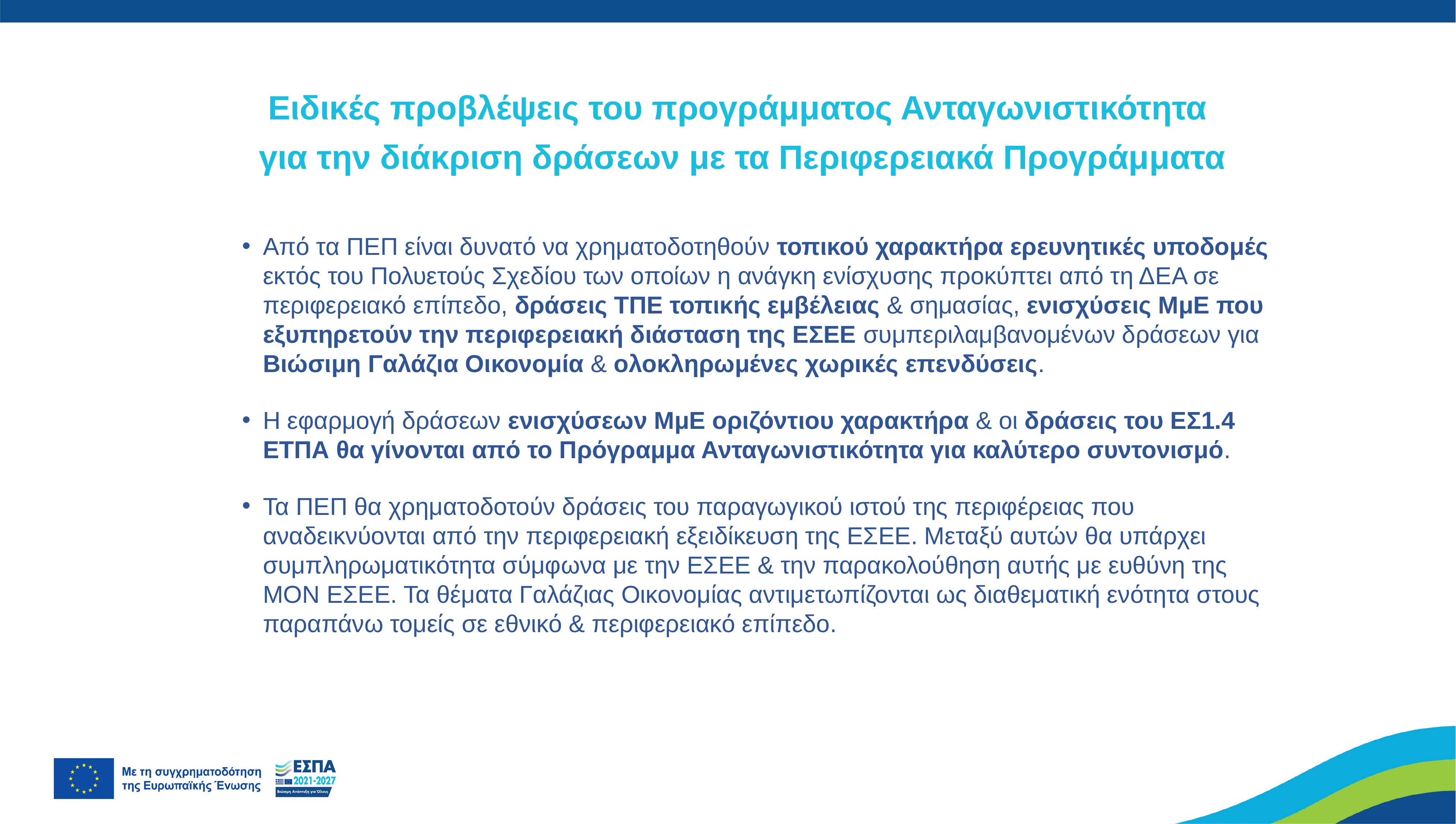

Ειδικές προβλέψεις του προγράμματος Ανταγωνιστικότητα
για την διάκριση δράσεων με τα Περιφερειακά Προγράμματα
Από τα ΠΕΠ είναι δυνατό να χρηματοδοτηθούν τοπικού χαρακτήρα ερευνητικές υποδομές εκτός του Πολυετούς Σχεδίου των οποίων η ανάγκη ενίσχυσης προκύπτει από τη ΔΕΑ σε περιφερειακό επίπεδο, δράσεις ΤΠΕ τοπικής εμβέλειας & σημασίας, ενισχύσεις ΜμΕ που εξυπηρετούν την περιφερειακή διάσταση της ΕΣΕΕ συμπεριλαμβανομένων δράσεων για Βιώσιμη Γαλάζια Οικονομία & ολοκληρωμένες χωρικές επενδύσεις.
Η εφαρμογή δράσεων ενισχύσεων ΜμΕ οριζόντιου χαρακτήρα & οι δράσεις του ΕΣ1.4 ΕΤΠΑ θα γίνονται από το Πρόγραμμα Ανταγωνιστικότητα για καλύτερο συντονισμό.
Τα ΠΕΠ θα χρηματοδοτούν δράσεις του παραγωγικού ιστού της περιφέρειας που αναδεικνύονται από την περιφερειακή εξειδίκευση της ΕΣΕΕ. Μεταξύ αυτών θα υπάρχει συμπληρωματικότητα σύμφωνα με την ΕΣΕΕ & την παρακολούθηση αυτής με ευθύνη της ΜΟΝ ΕΣΕΕ. Τα θέματα Γαλάζιας Οικονομίας αντιμετωπίζονται ως διαθεματική ενότητα στους παραπάνω τομείς σε εθνικό & περιφερειακό επίπεδο.